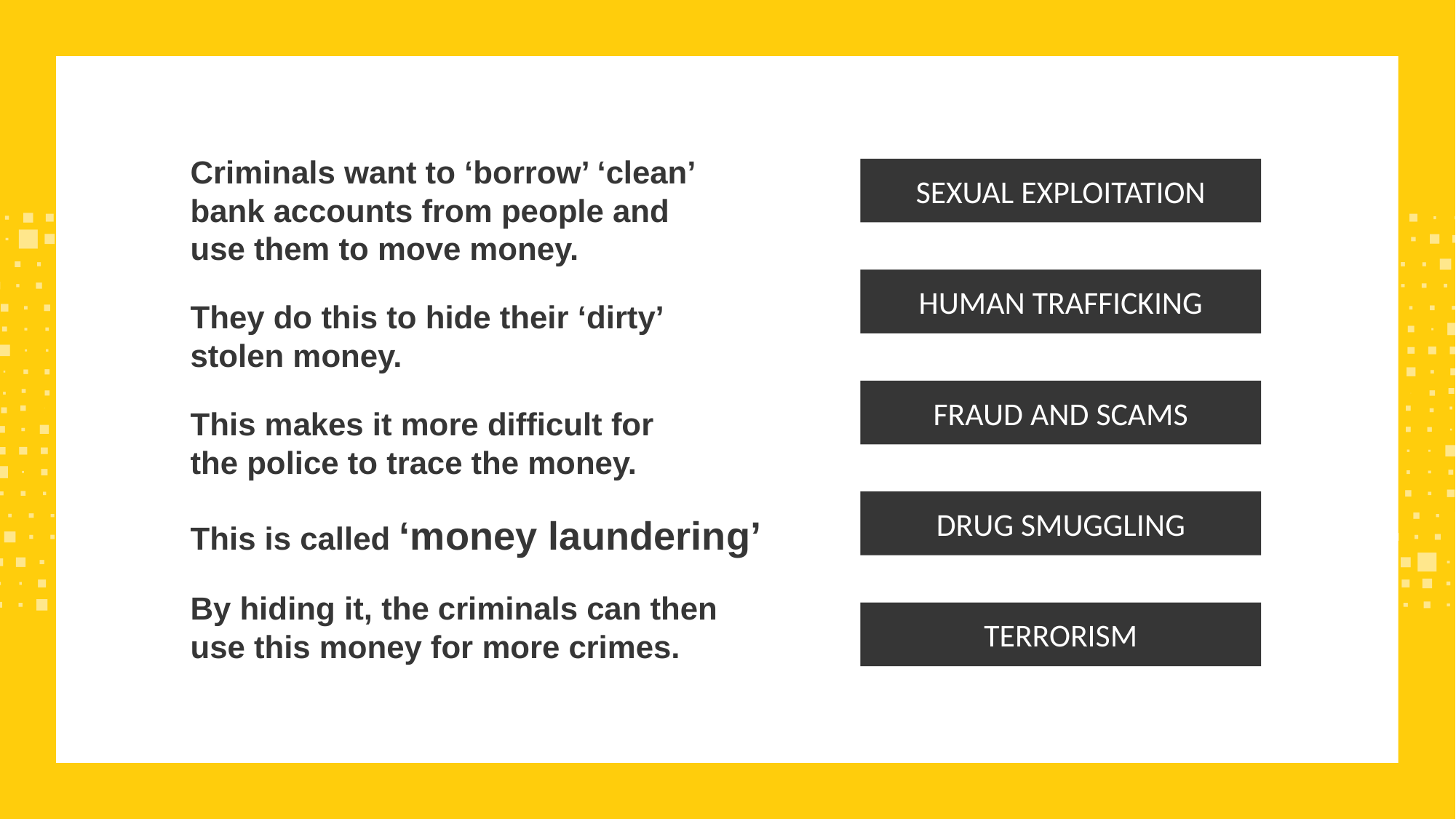

# Slide 3
Criminals want to ‘borrow’ ‘clean’ bank accounts from people and
use them to move money.
They do this to hide their ‘dirty’
stolen money.
This makes it more difficult for
the police to trace the money.
This is called ‘money laundering’
By hiding it, the criminals can then use this money for more crimes.
SEXUAL EXPLOITATION
HUMAN TRAFFICKING
FRAUD AND SCAMS
DRUG SMUGGLING
TERRORISM